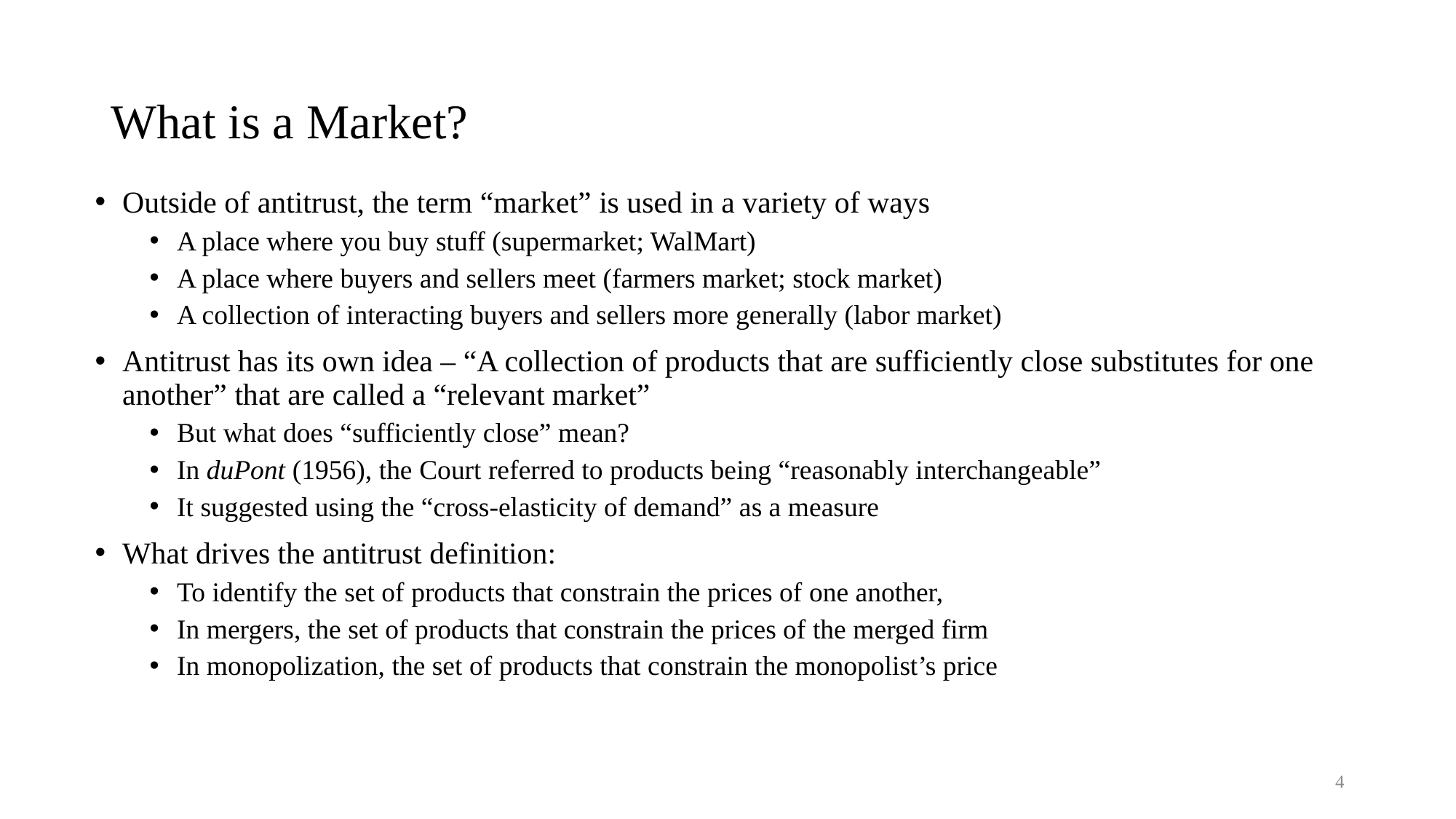

# What is a Market?
Outside of antitrust, the term “market” is used in a variety of ways
A place where you buy stuff (supermarket; WalMart)
A place where buyers and sellers meet (farmers market; stock market)
A collection of interacting buyers and sellers more generally (labor market)
Antitrust has its own idea – “A collection of products that are sufficiently close substitutes for one another” that are called a “relevant market”
But what does “sufficiently close” mean?
In duPont (1956), the Court referred to products being “reasonably interchangeable”
It suggested using the “cross-elasticity of demand” as a measure
What drives the antitrust definition:
To identify the set of products that constrain the prices of one another,
In mergers, the set of products that constrain the prices of the merged firm
In monopolization, the set of products that constrain the monopolist’s price

4